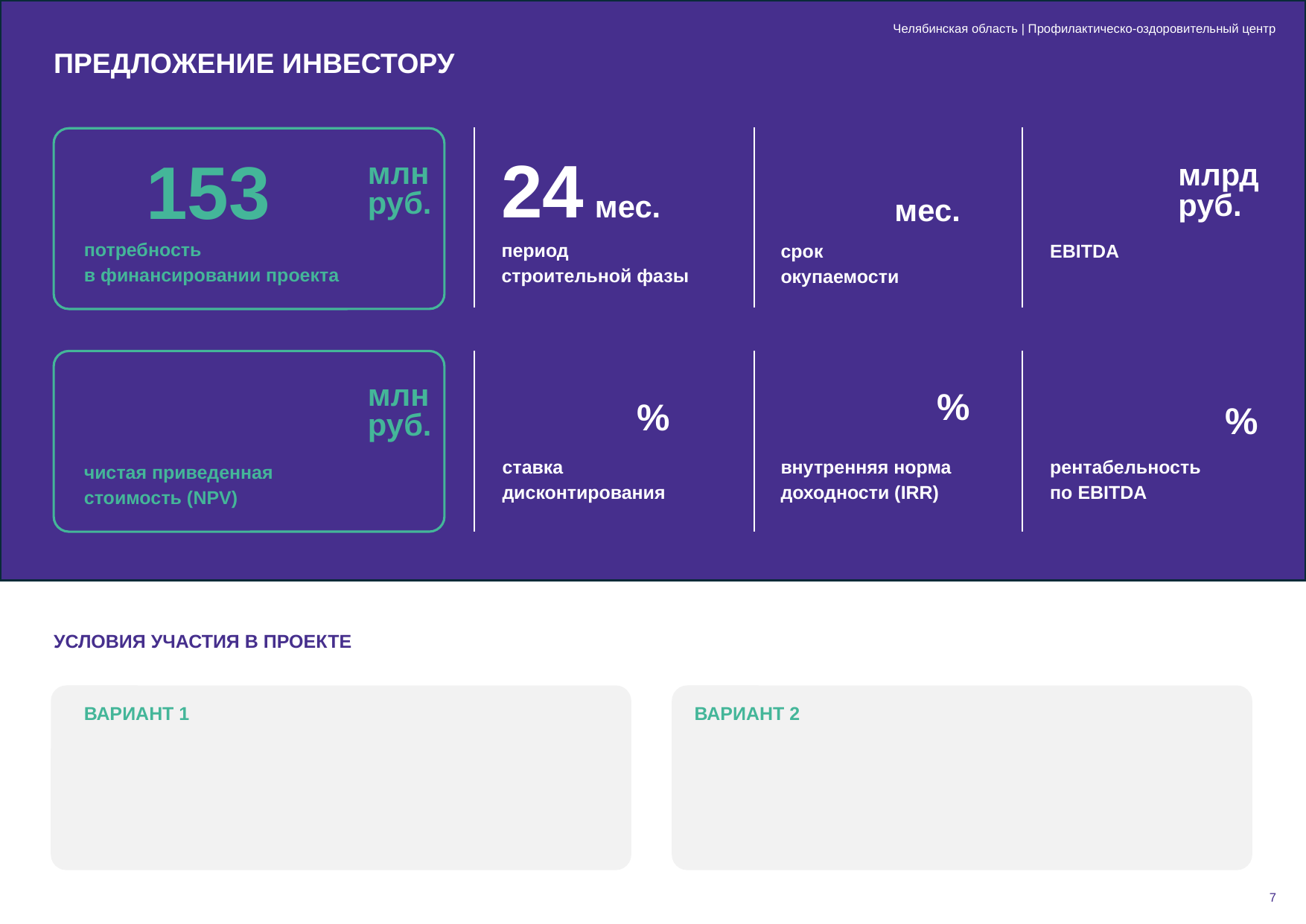

Челябинская область | Профилактическо-оздоровительный центр
ПРЕДЛОЖЕНИЕ ИНВЕСТОРУ

24 мес.
   153
      мес.

млрд
руб.
млн
руб.
потребность
в финансировании проекта

период строительной фазы

срок
окупаемости
EBITDA

               %
       %

%

млн
руб.
ставка дисконтирования

внутренняя норма доходности (IRR)
рентабельность
по EBITDA
чистая приведенная стоимость (NPV)
УСЛОВИЯ УЧАСТИЯ В ПРОЕКТЕ

ВАРИАНТ 1
ВАРИАНТ 2

7